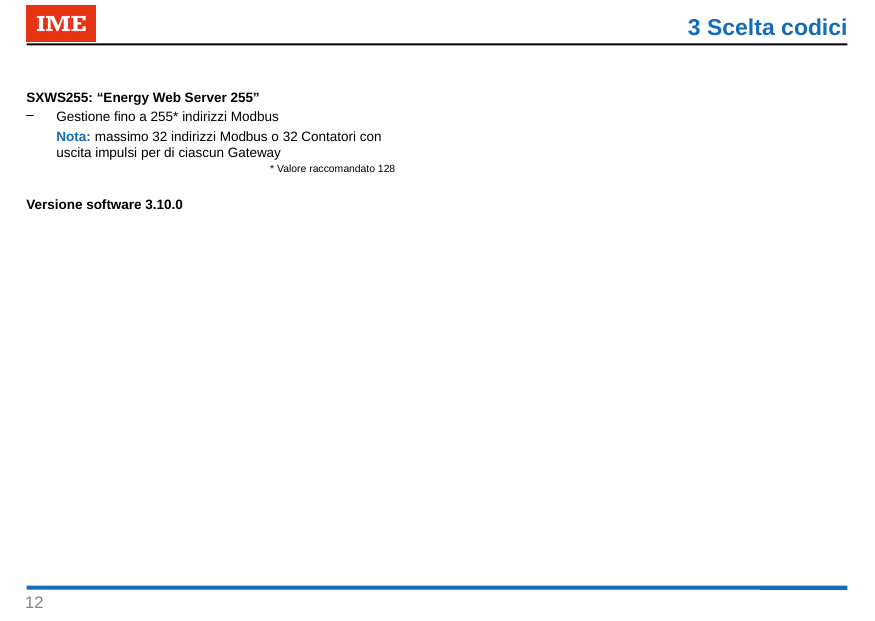

3 Scelta codici

SXWS255: “Energy Web Server 255”
Gestione fino a 255* indirizzi Modbus
	Nota: massimo 32 indirizzi Modbus o 32 Contatori con uscita impulsi per di ciascun Gateway
* Valore raccomandato 128

Versione software 3.10.0